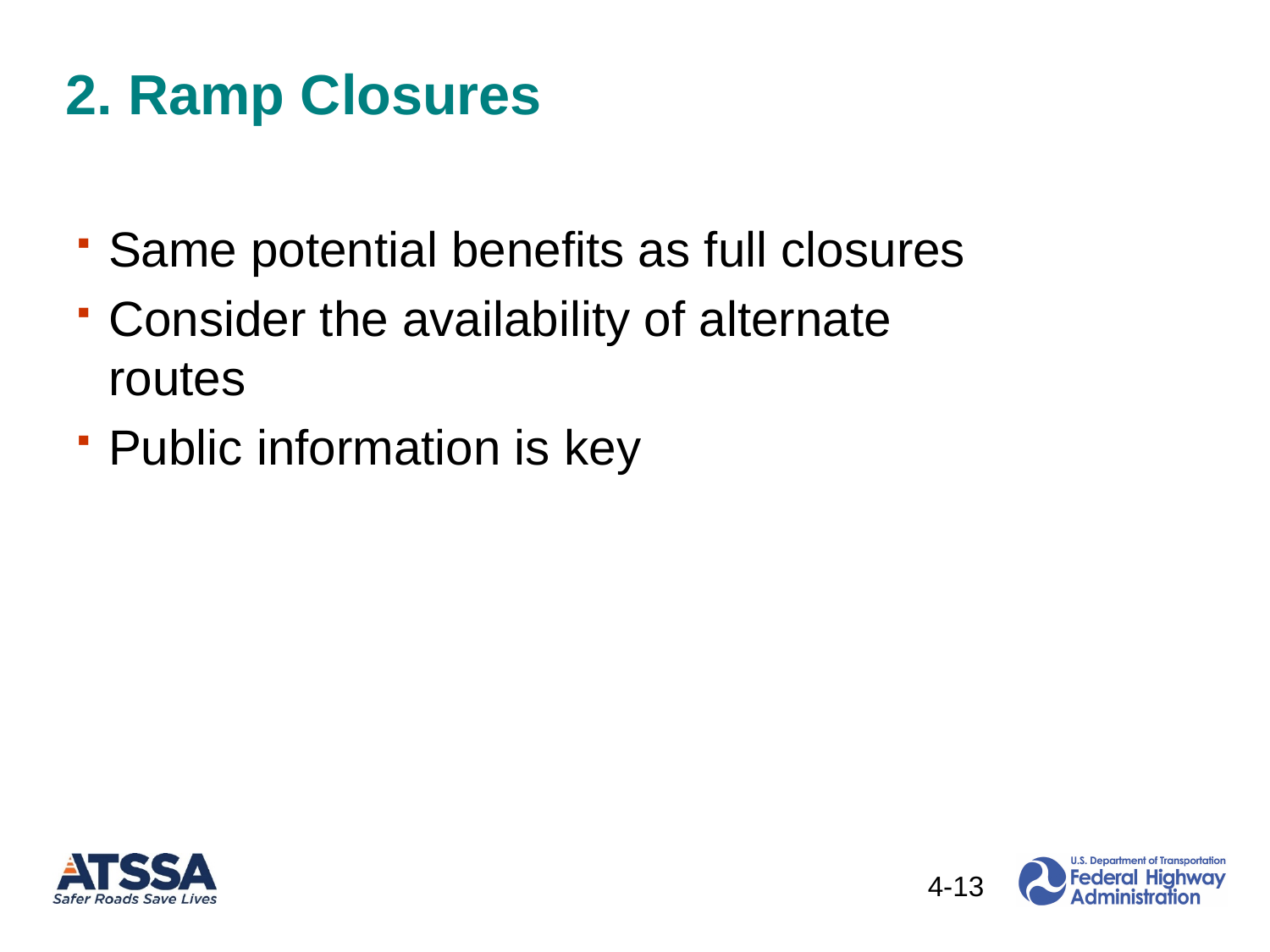

# 2. Ramp Closures
Same potential benefits as full closures
Consider the availability of alternate routes
Public information is key